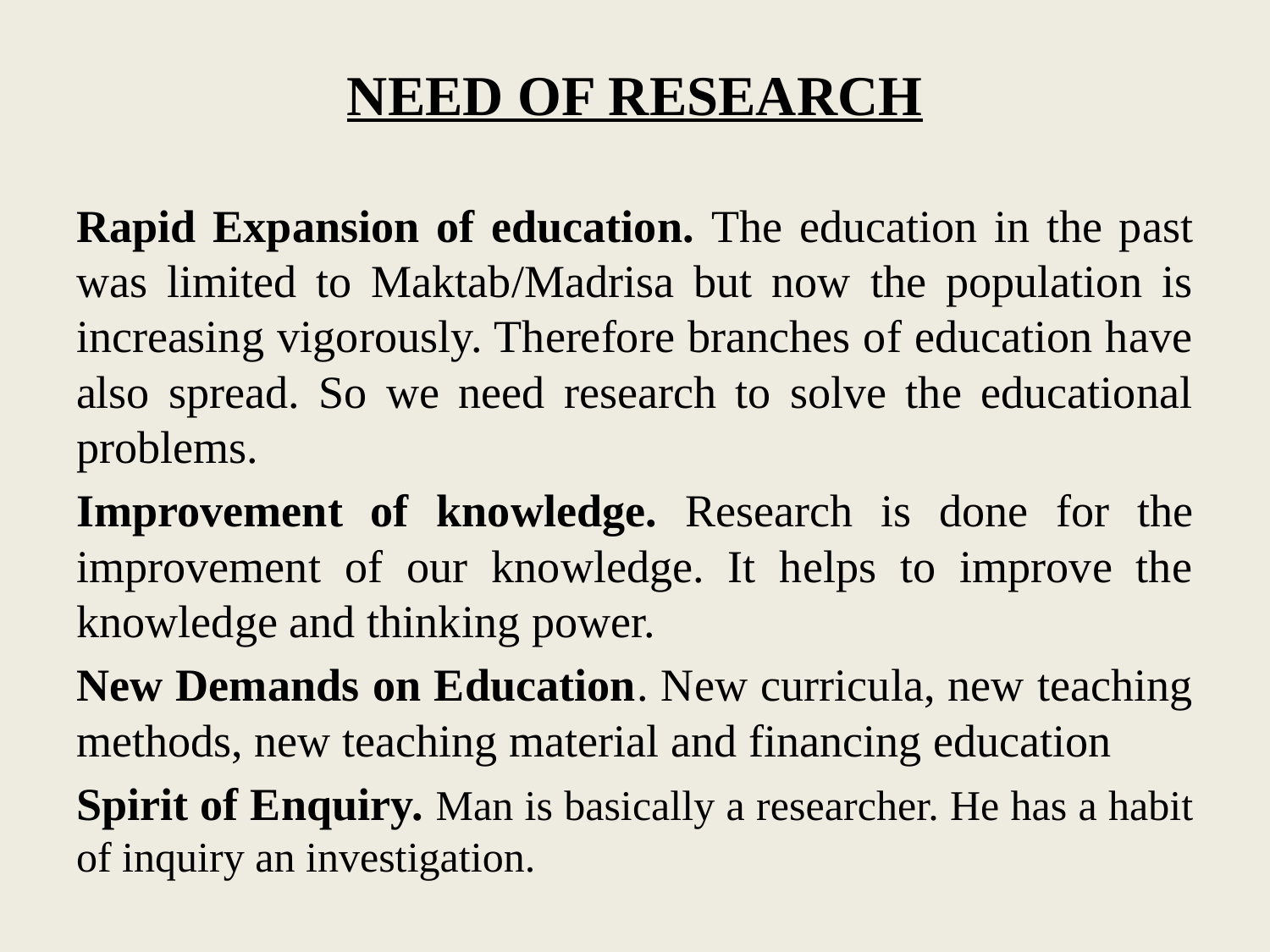

# NEED OF RESEARCH
Rapid Expansion of education. The education in the past was limited to Maktab/Madrisa but now the population is increasing vigorously. Therefore branches of education have also spread. So we need research to solve the educational problems.
Improvement of knowledge. Research is done for the improvement of our knowledge. It helps to improve the knowledge and thinking power.
New Demands on Education. New curricula, new teaching methods, new teaching material and financing education
Spirit of Enquiry. Man is basically a researcher. He has a habit of inquiry an investigation.